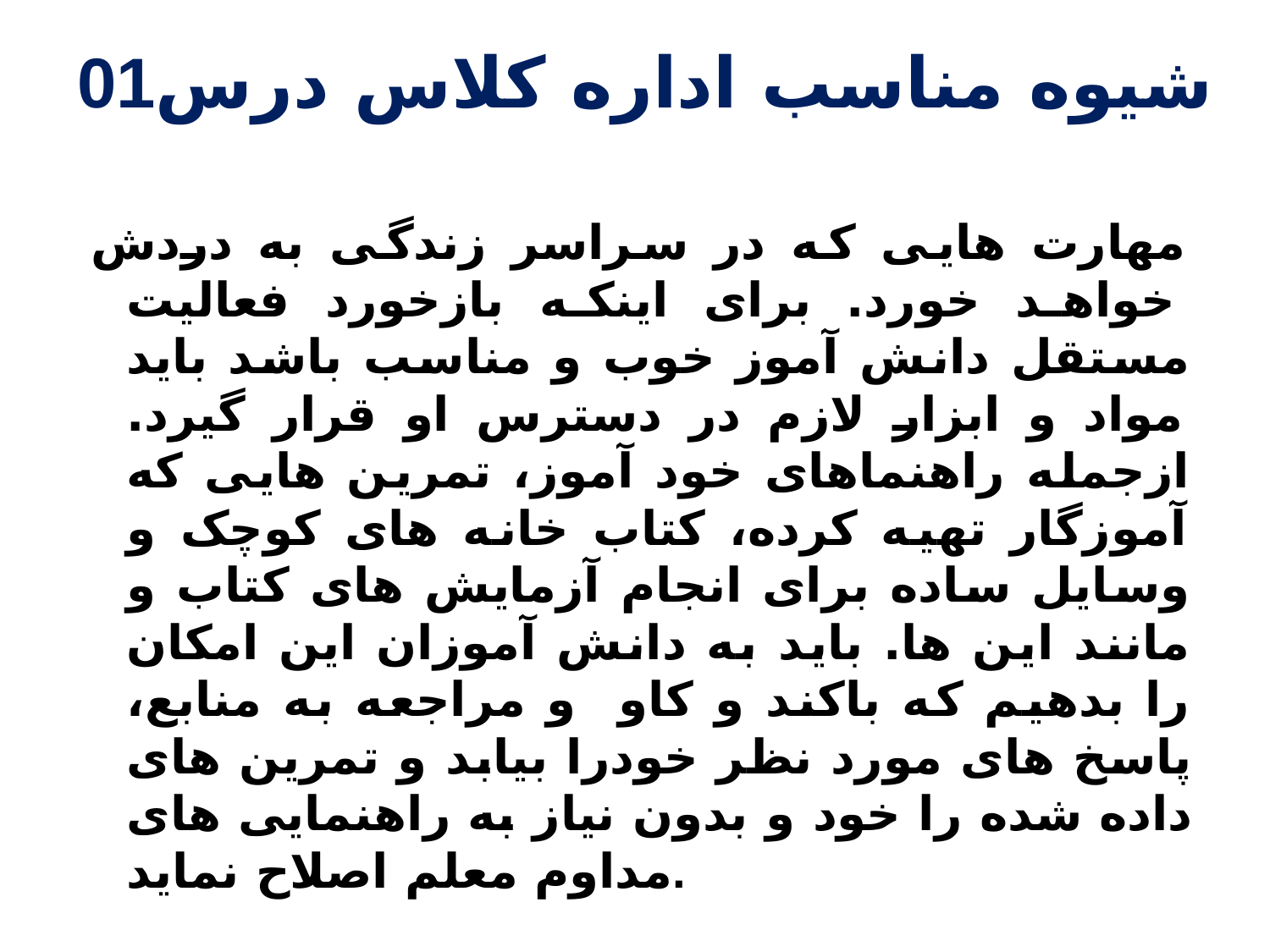

# 01شیوه مناسب اداره کلاس درس
مهارت هایی که در سراسر زندگی به دردش خواهد خورد. برای اینکه بازخورد فعالیت مستقل دانش آموز خوب و مناسب باشد باید مواد و ابزار لازم در دسترس او قرار گیرد. ازجمله راهنماهای خود آموز، تمرین هایی که آموزگار تهیه کرده، کتاب خانه های کوچک و وسایل ساده برای انجام آزمایش های کتاب و مانند این ها. باید به دانش آموزان این امکان را بدهیم که باکند و کاو  و مراجعه به منابع، پاسخ های مورد نظر خودرا بیابد و تمرین های داده شده را خود و بدون نیاز به راهنمایی های مداوم معلم اصلاح نماید.